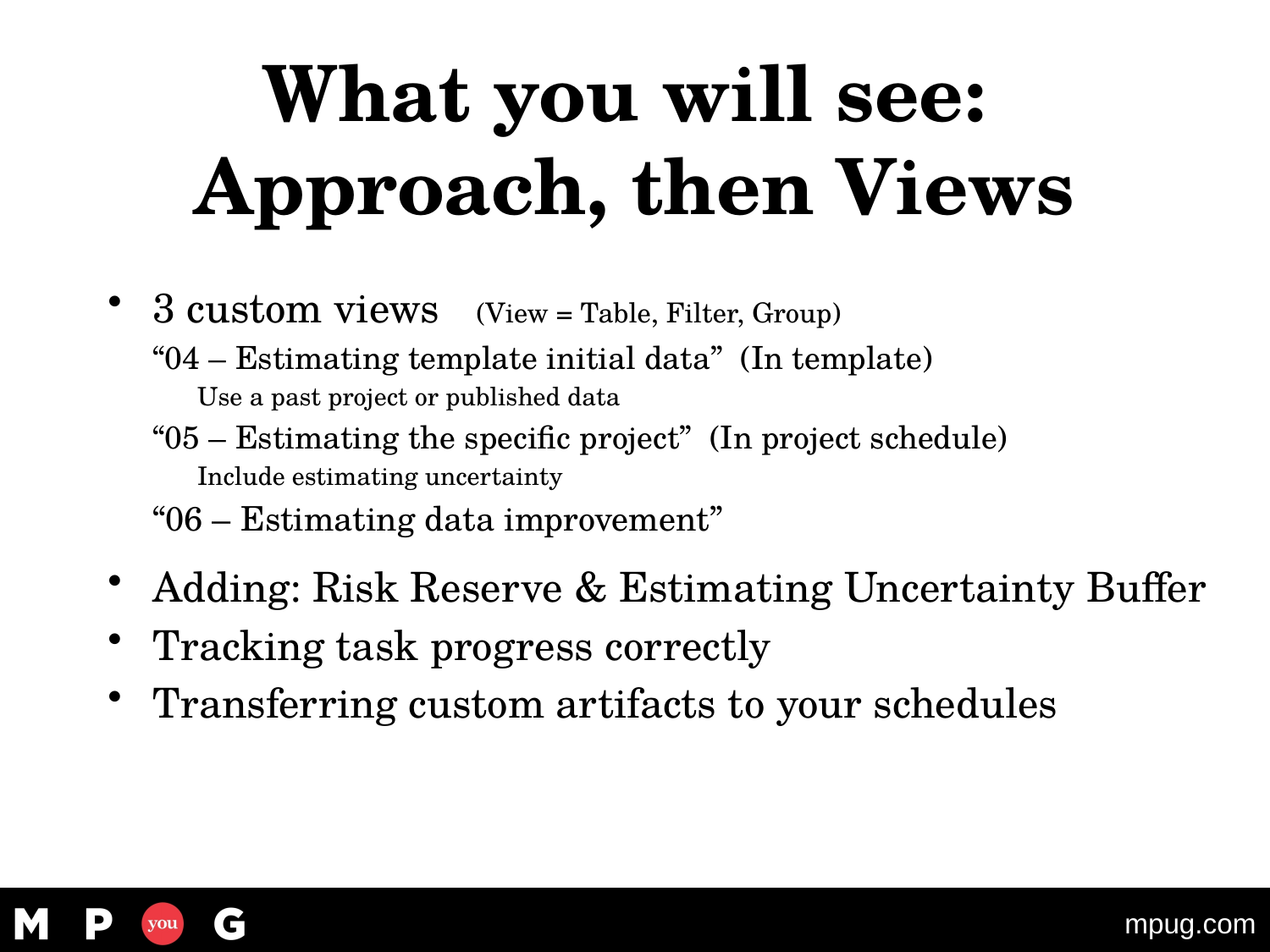

© Oliver D Gildersleeve, Jr 2020
2
# What you will see:  Approach, then Views
3 custom views	  (View = Table, Filter, Group)
“04 – Estimating template initial data”  (In template)
	Use a past project or published data
“05 – Estimating the specific project”  (In project schedule)
	Include estimating uncertainty
“06 – Estimating data improvement”

Adding: Risk Reserve & Estimating Uncertainty Buffer
Tracking task progress correctly
Transferring custom artifacts to your schedules